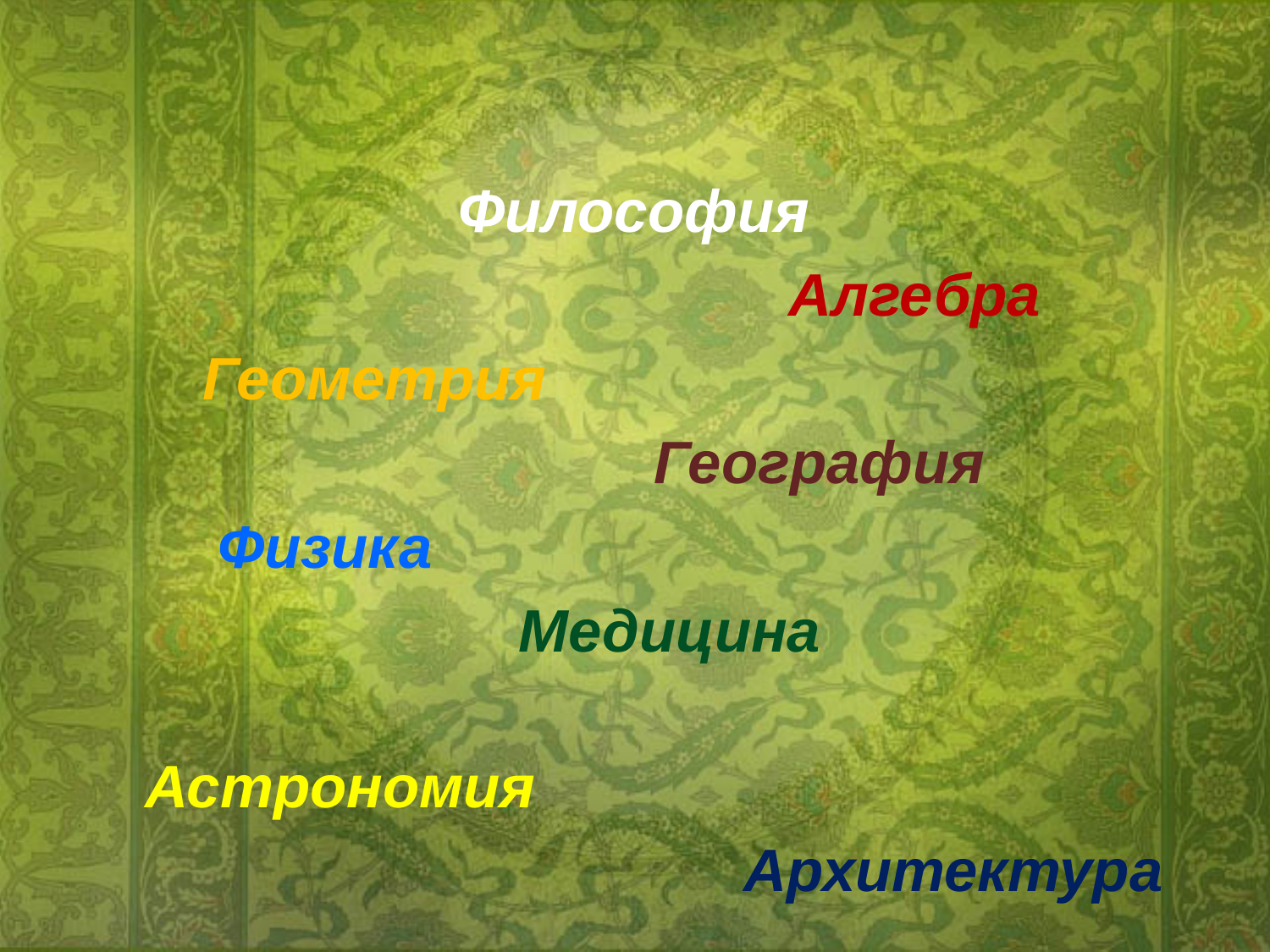

Философия
                                              Алгебра
       Геометрия
                                     География
        Физика
                            Медицина
                                                   Астрономия
                                           Архитектура